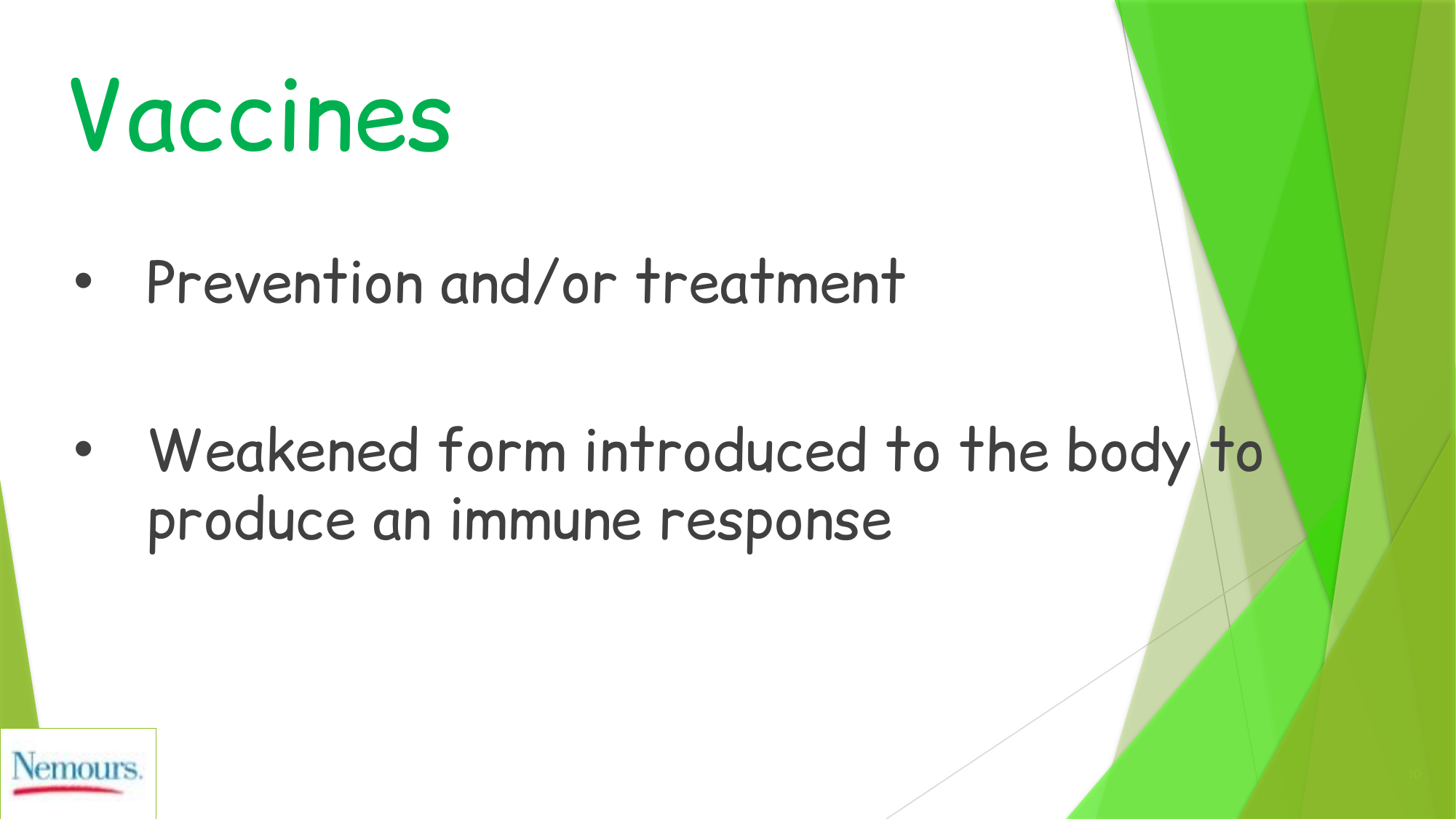

# Vaccines
Prevention and/or treatment

Weakened form introduced to the body to produce an immune response
10